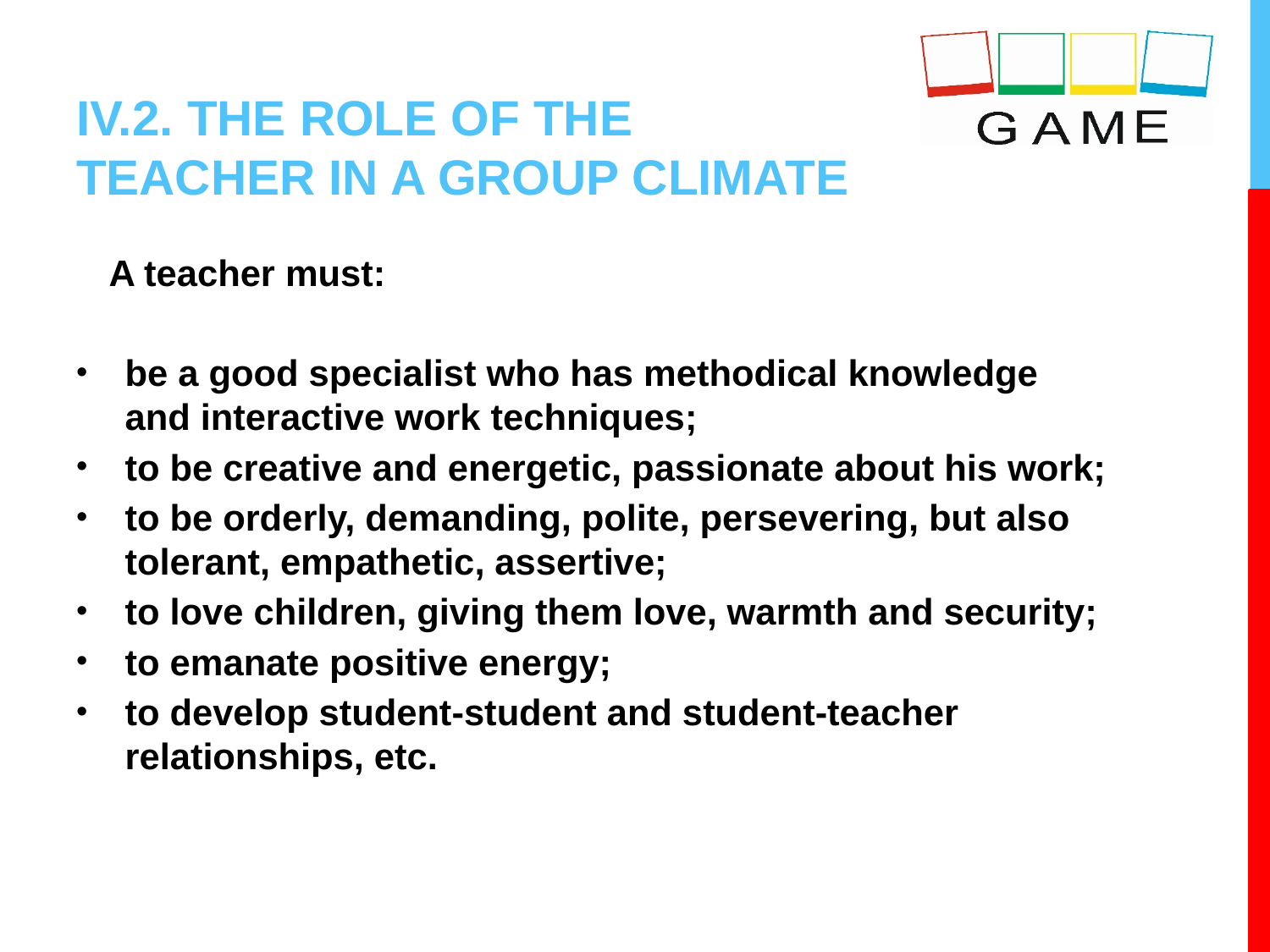

# IV.2. THE ROLE OF THE TEACHER IN A GROUP CLIMATE
A teacher must:

be a good specialist who has methodical knowledge and interactive work techniques;
to be creative and energetic, passionate about his work;
to be orderly, demanding, polite, persevering, but also tolerant, empathetic, assertive;
to love children, giving them love, warmth and security;
to emanate positive energy;
to develop student-student and student-teacher relationships, etc.